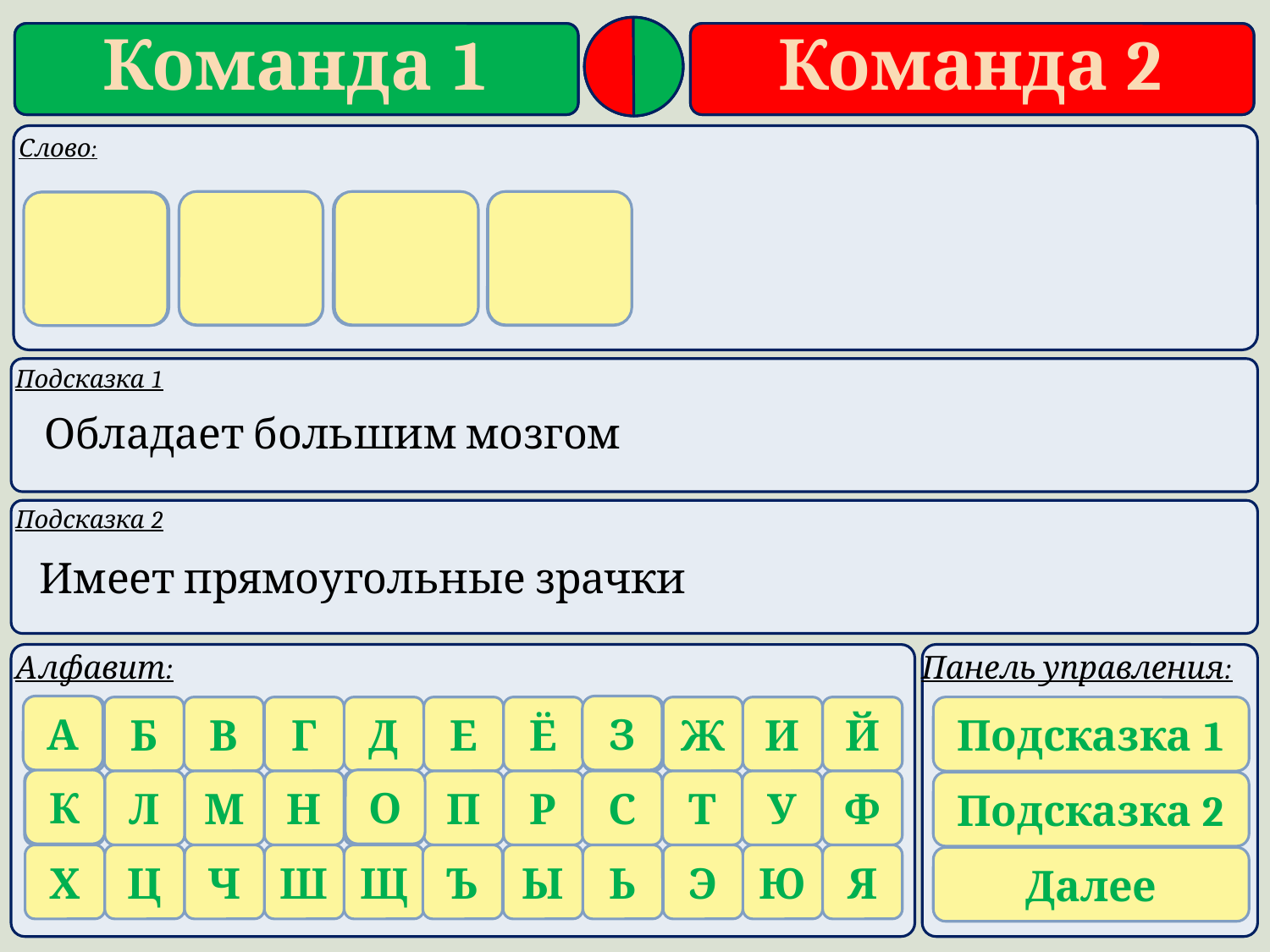

к
о
з
а

Обладает большим мозгом
Имеет прямоугольные зрачки
А
З
Подсказка 1
К
О
Подсказка 2